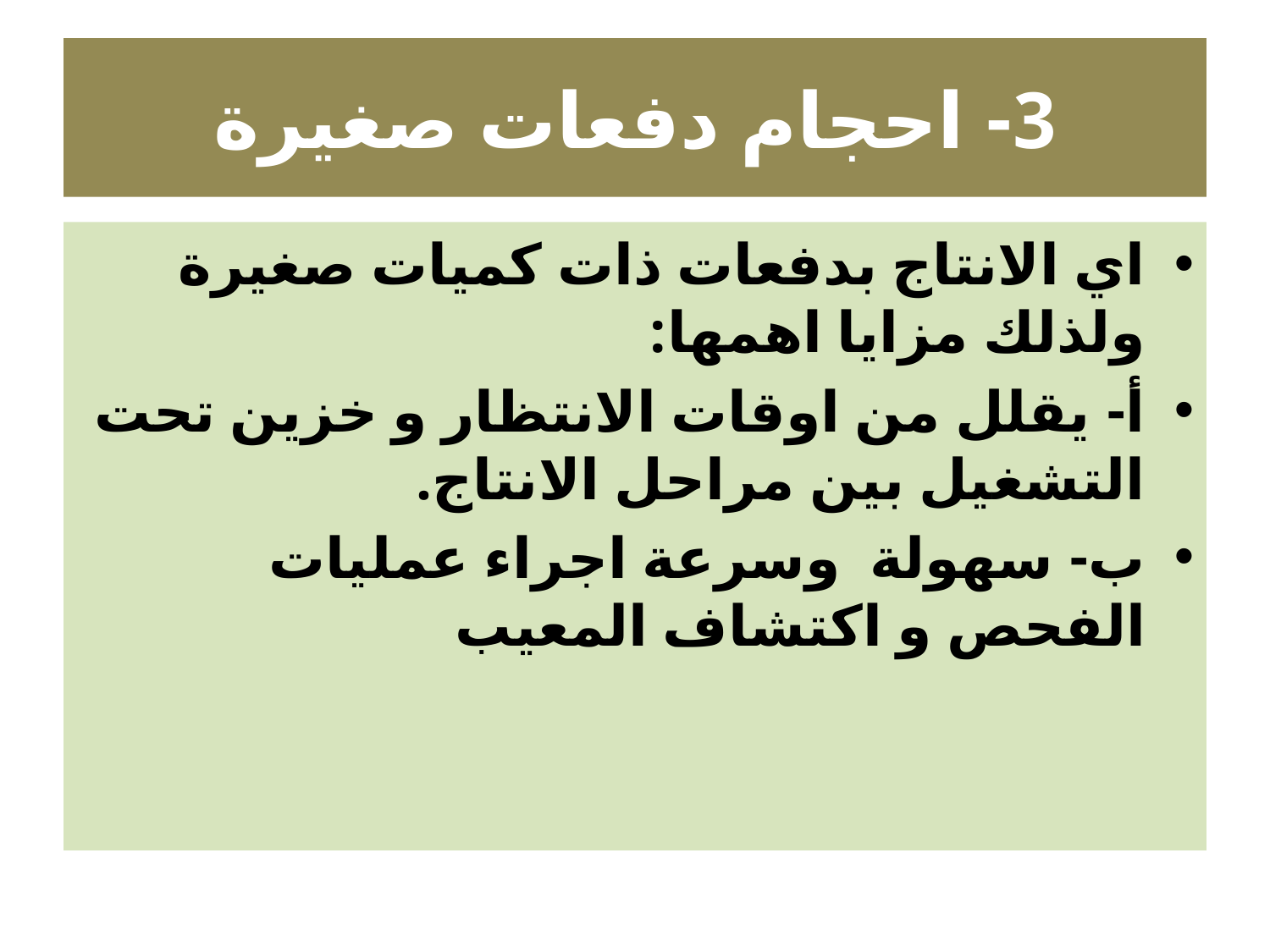

# 3- احجام دفعات صغيرة
اي الانتاج بدفعات ذات كميات صغيرة ولذلك مزايا اهمها:
أ- يقلل من اوقات الانتظار و خزين تحت التشغيل بين مراحل الانتاج.
ب- سهولة  وسرعة اجراء عمليات الفحص و اكتشاف المعيب